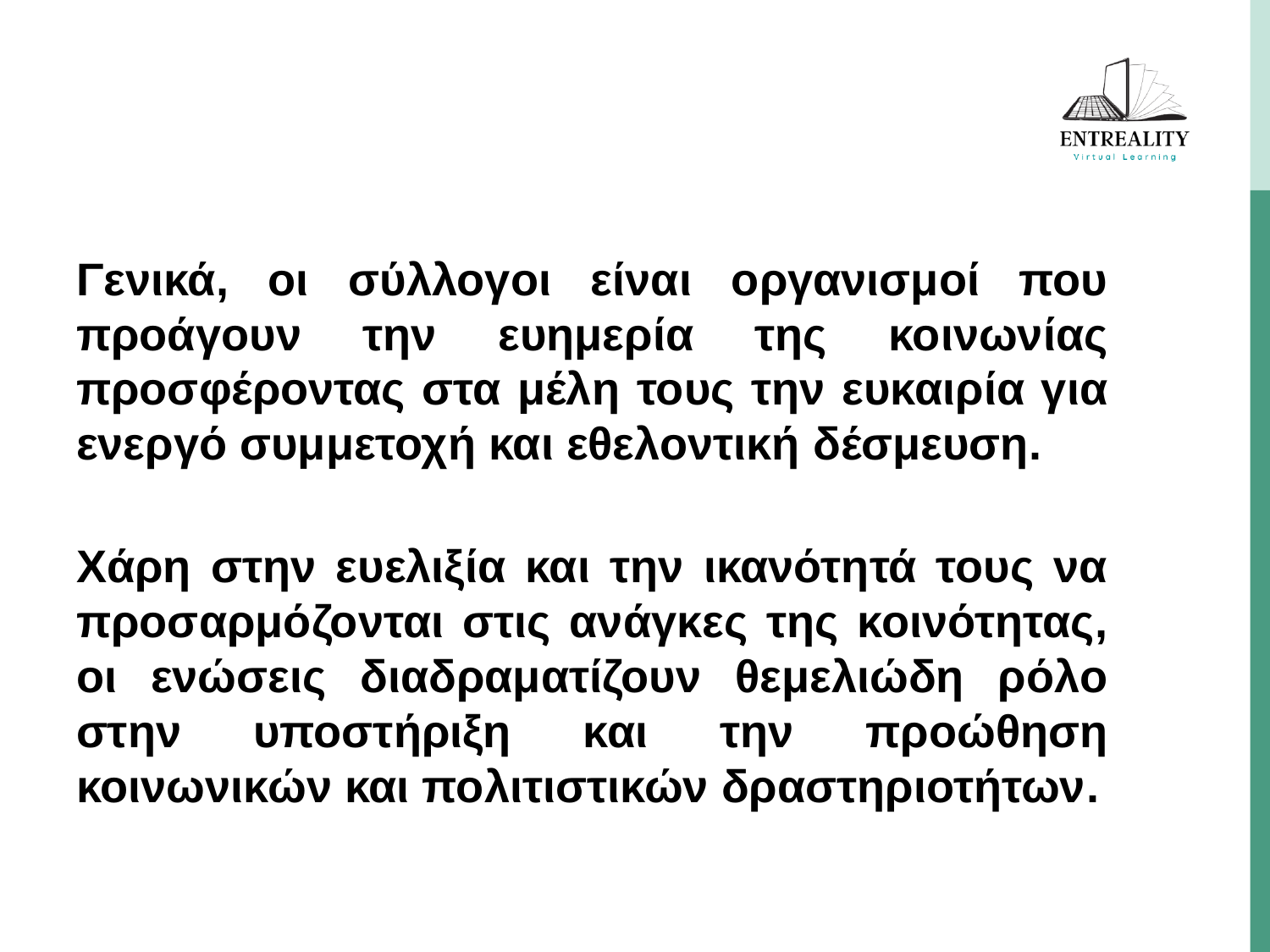

#
Γενικά, οι σύλλογοι είναι οργανισμοί που προάγουν την ευημερία της κοινωνίας προσφέροντας στα μέλη τους την ευκαιρία για ενεργό συμμετοχή και εθελοντική δέσμευση.

Χάρη στην ευελιξία και την ικανότητά τους να προσαρμόζονται στις ανάγκες της κοινότητας, οι ενώσεις διαδραματίζουν θεμελιώδη ρόλο στην υποστήριξη και την προώθηση κοινωνικών και πολιτιστικών δραστηριοτήτων.